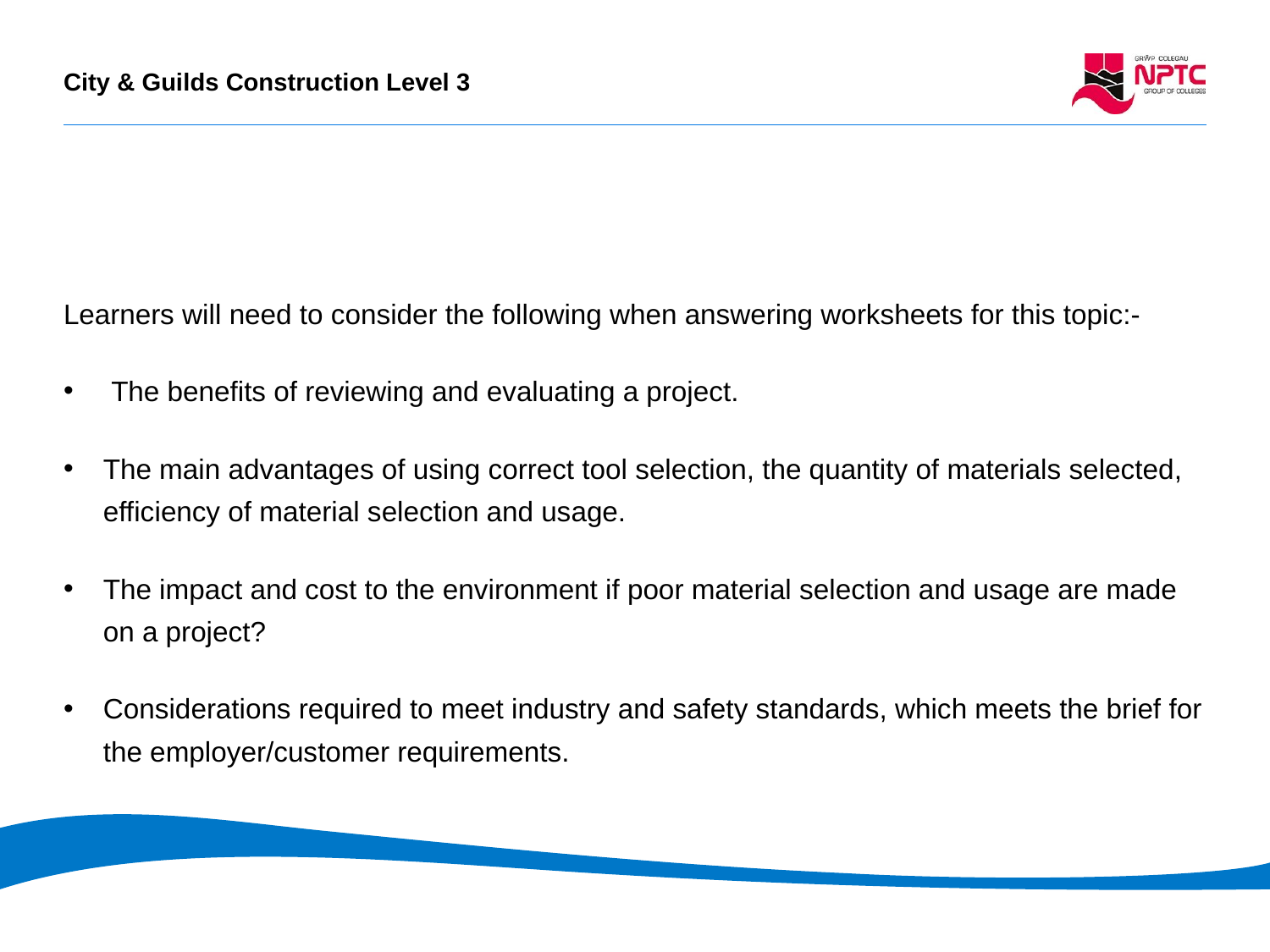

#

Learners will need to consider the following when answering worksheets for this topic:-
 The benefits of reviewing and evaluating a project.
The main advantages of using correct tool selection, the quantity of materials selected, efficiency of material selection and usage.
The impact and cost to the environment if poor material selection and usage are made on a project?
Considerations required to meet industry and safety standards, which meets the brief for the employer/customer requirements.